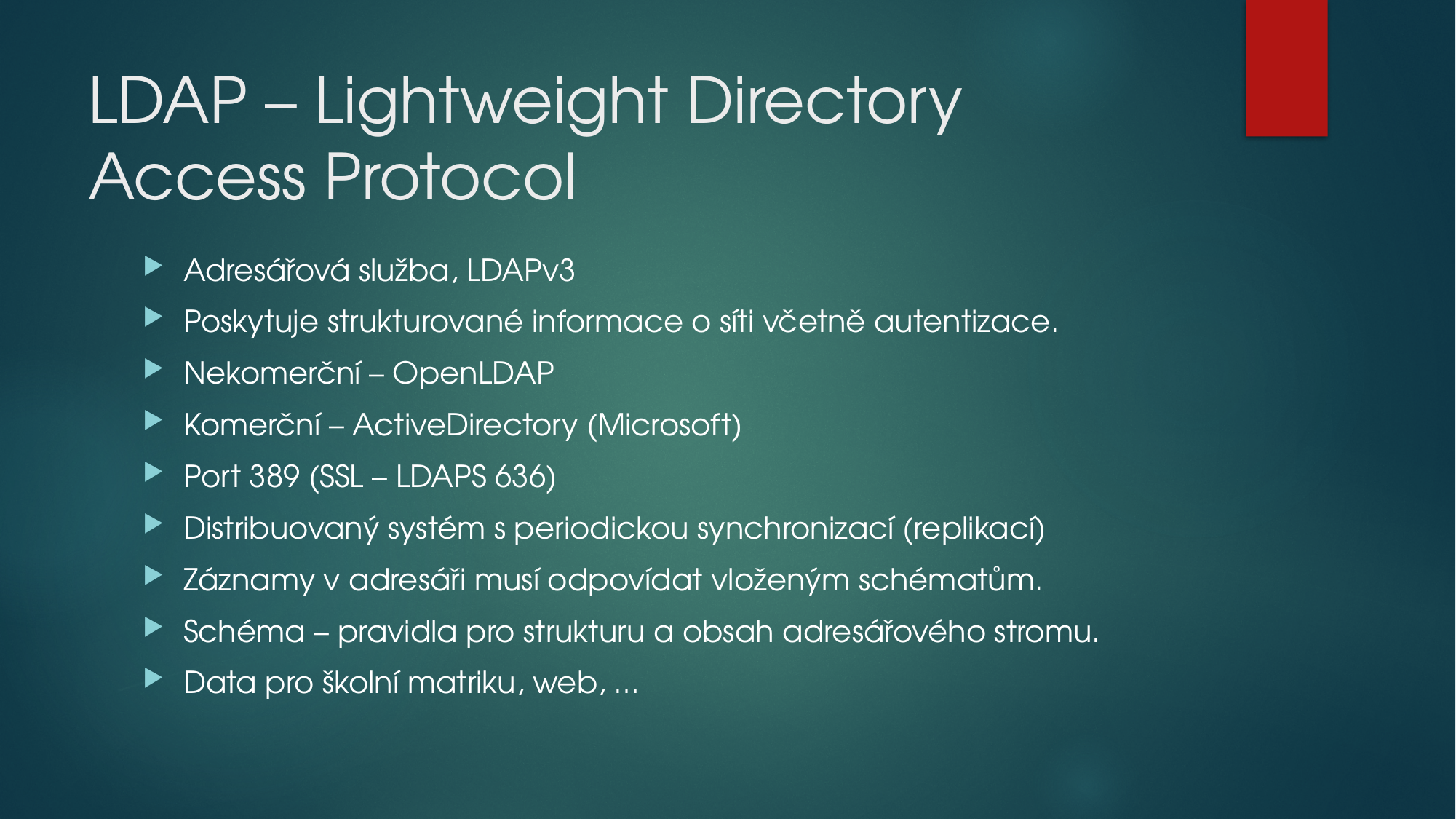

# LDAP – Lightweight Directory Access Protocol
Adresářová služba, LDAPv3
Poskytuje strukturované informace o síti včetně autentizace.
Nekomerční – OpenLDAP
Komerční – ActiveDirectory (Microsoft)
Port 389 (SSL – LDAPS 636)
Distribuovaný systém s periodickou synchronizací (replikací)
Záznamy v adresáři musí odpovídat vloženým schématům.
Schéma – pravidla pro strukturu a obsah adresářového stromu.
Data pro školní matriku, web, …